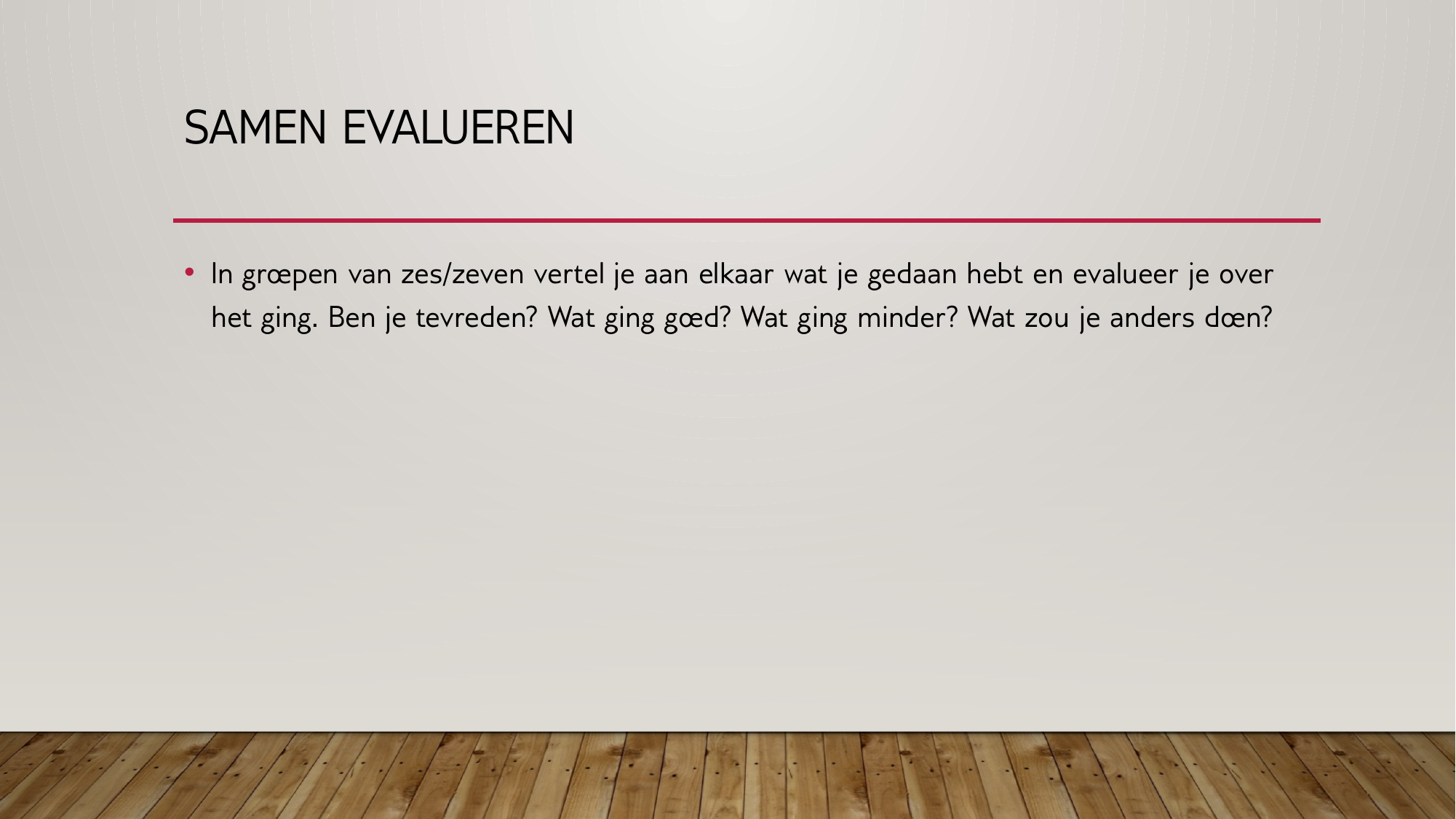

# Samen evalueren
In groepen van zes/zeven vertel je aan elkaar wat je gedaan hebt en evalueer je over het ging. Ben je tevreden? Wat ging goed? Wat ging minder? Wat zou je anders doen?